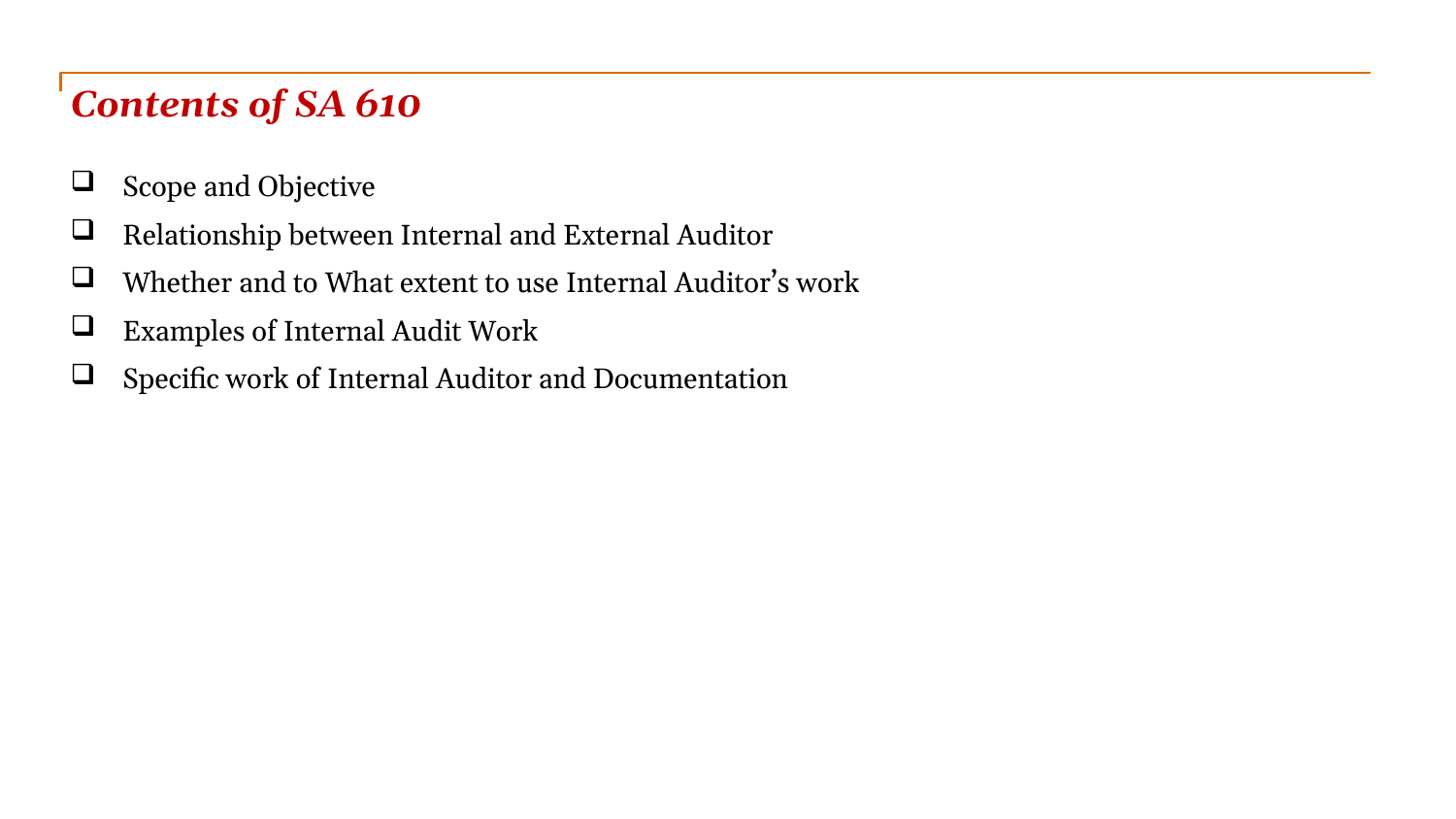

# Contents of SA 610
 Scope and Objective
 Relationship between Internal and External Auditor
 Whether and to What extent to use Internal Auditor’s work
 Examples of Internal Audit Work
 Specific work of Internal Auditor and Documentation